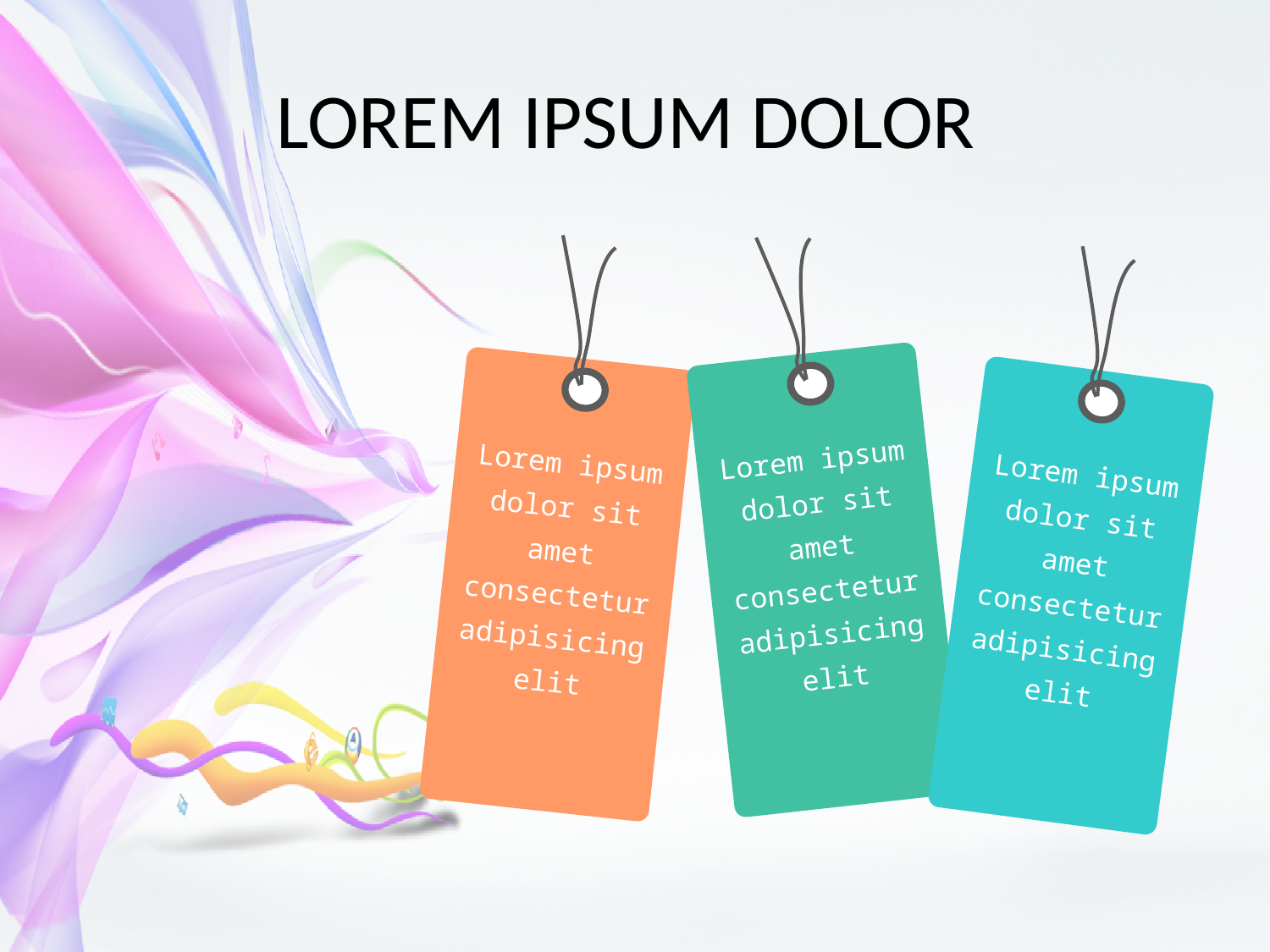

# LOREM IPSUM DOLOR

Lorem ipsum dolor sit amet consectetur adipisicing elit
Lorem ipsum dolor sit amet consectetur adipisicing elit

Lorem ipsum dolor sit amet consectetur adipisicing elit